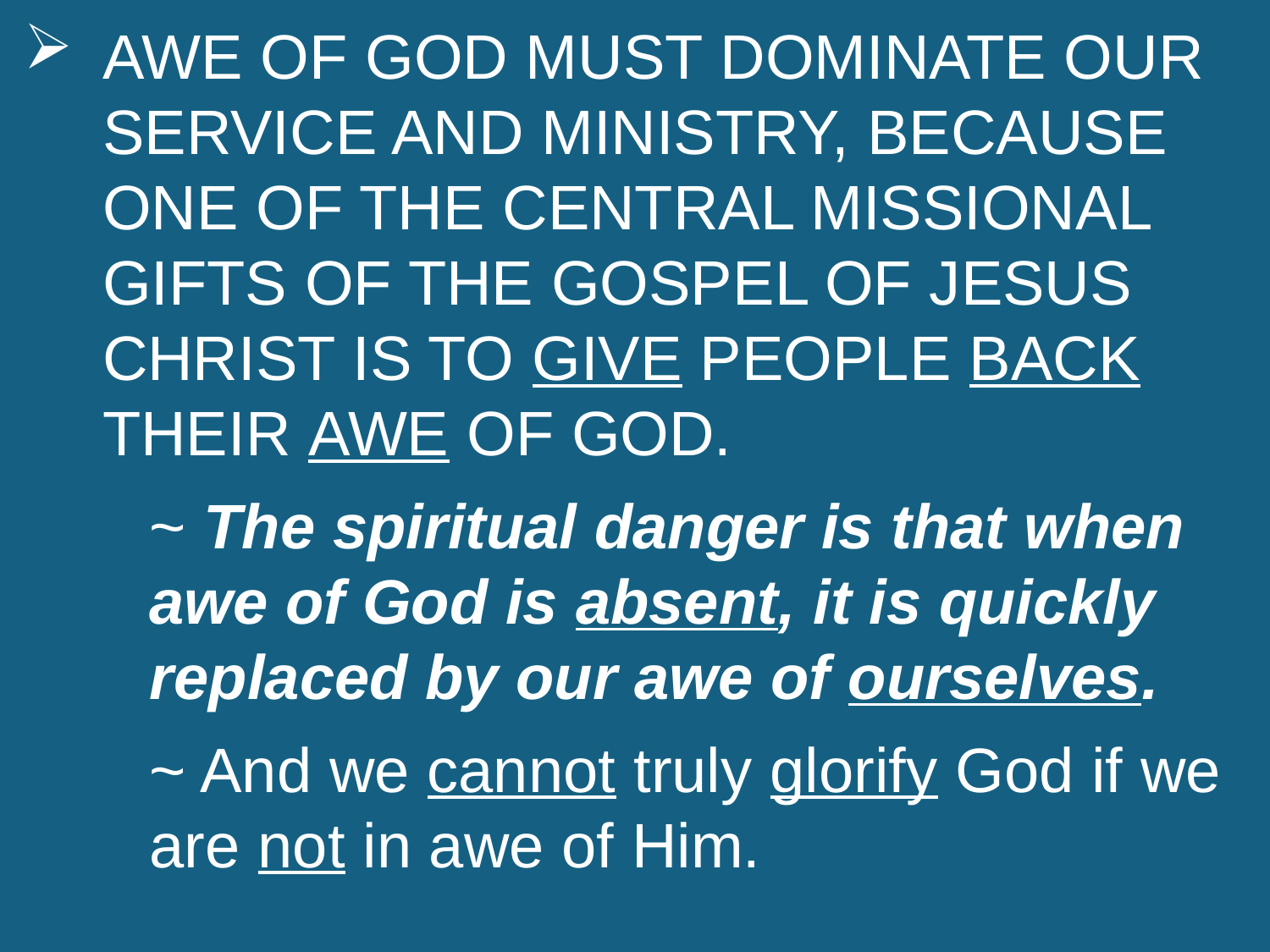

AWE OF GOD MUST DOMINATE OUR SERVICE AND MINISTRY, BECAUSE ONE OF THE CENTRAL MISSIONAL GIFTS OF THE GOSPEL OF JESUS CHRIST IS TO GIVE PEOPLE BACK THEIR AWE OF GOD.
		~ The spiritual danger is that when 					awe of God is absent, it is quickly 					replaced by our awe of ourselves.
		~ And we cannot truly glorify God if we 					are not in awe of Him.